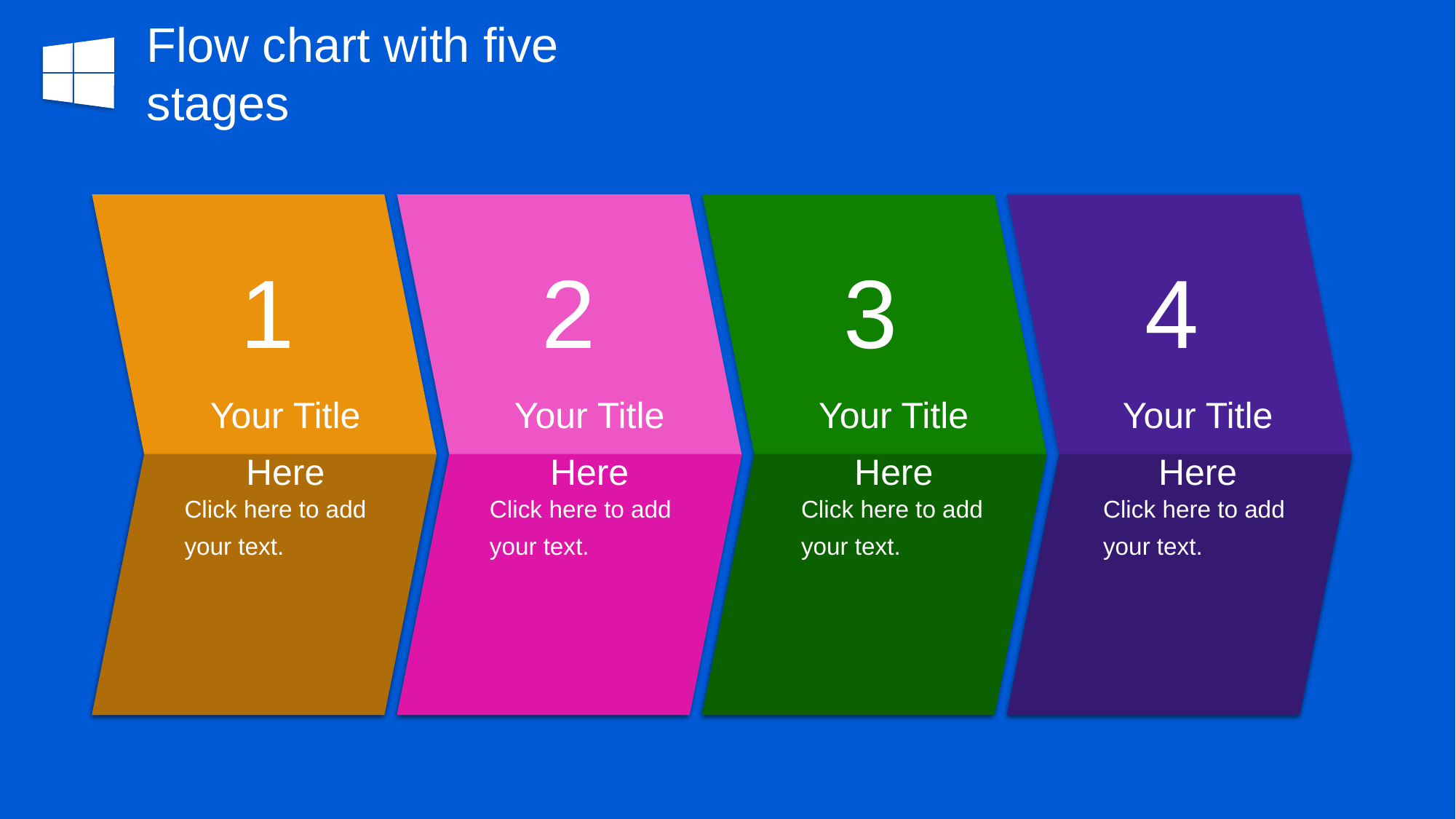

Flow chart with five stages

1
2
3
4
Your Title Here
Your Title Here
Your Title Here
Your Title Here
Click here to add your text.
Click here to add your text.
Click here to add your text.
Click here to add your text.